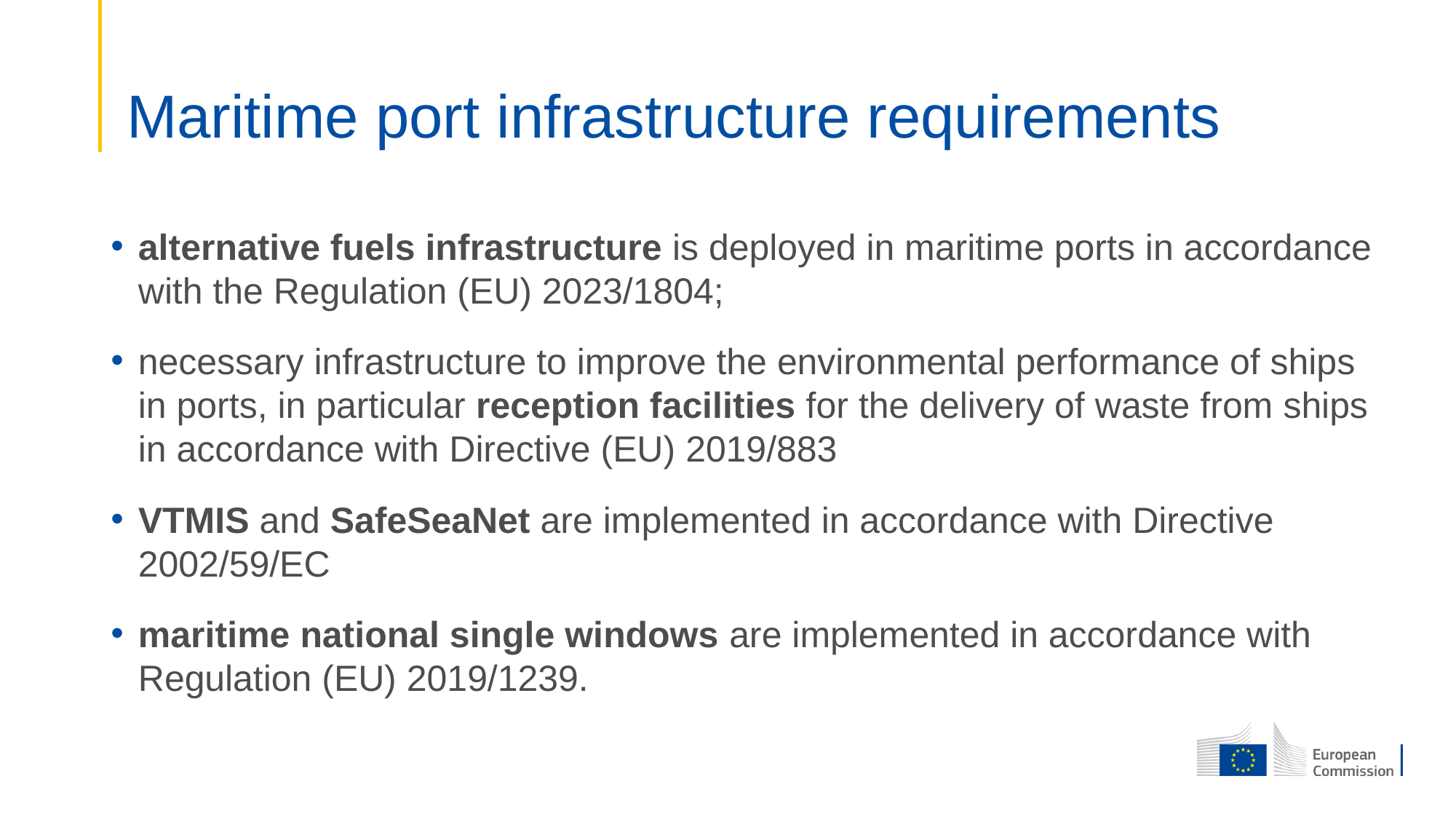

# Maritime port infrastructure requirements
alternative fuels infrastructure is deployed in maritime ports in accordance with the Regulation (EU) 2023/1804;
necessary infrastructure to improve the environmental performance of ships in ports, in particular reception facilities for the delivery of waste from ships in accordance with Directive (EU) 2019/883
VTMIS and SafeSeaNet are implemented in accordance with Directive 2002/59/EC
maritime national single windows are implemented in accordance with Regulation (EU) 2019/1239.